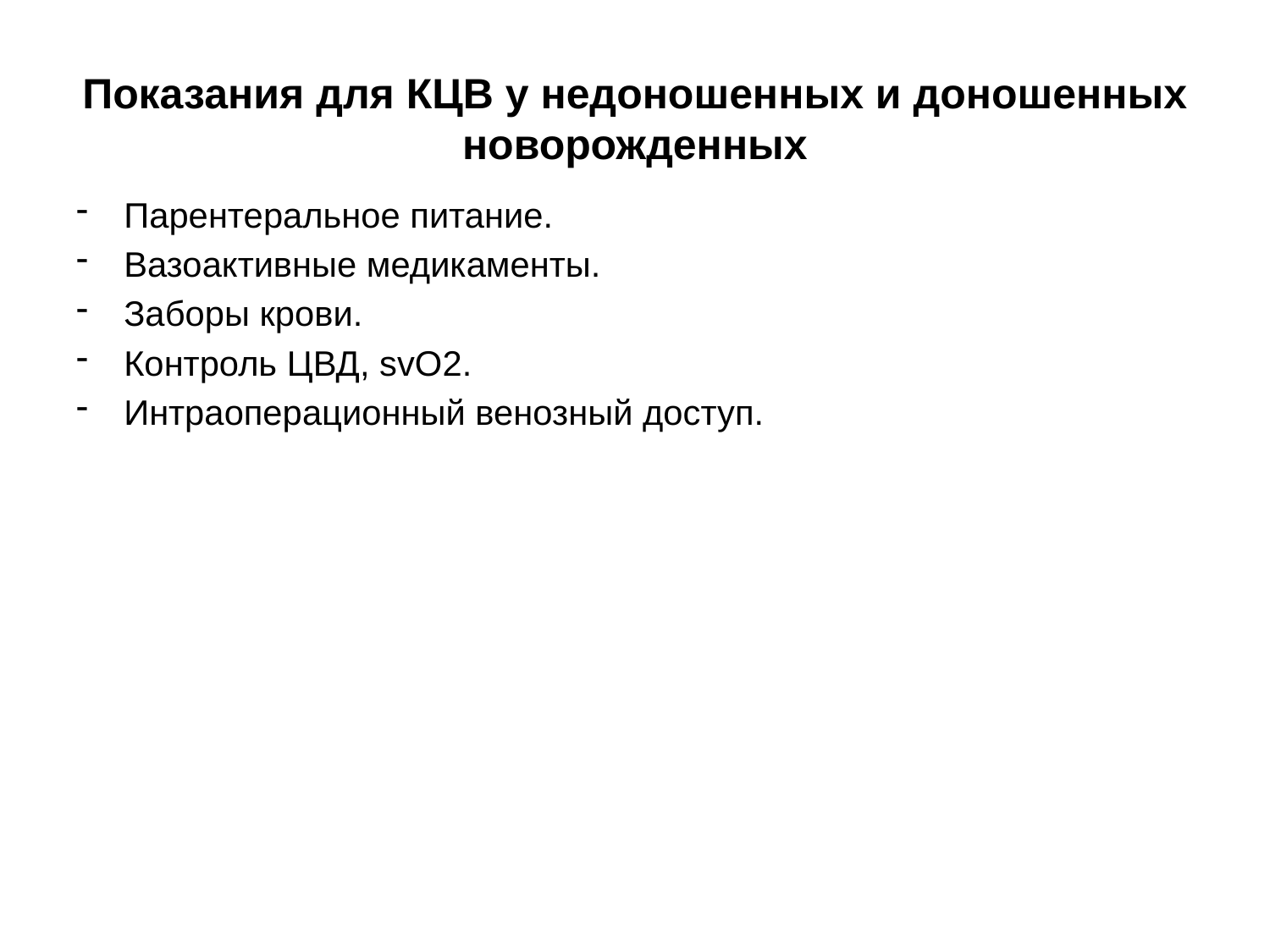

# Показания для КЦВ у недоношенных и доношенных новорожденных
Парентеральное питание.
Вазоактивные медикаменты.
Заборы крови.
Контроль ЦВД, svO2.
Интраоперационный венозный доступ.